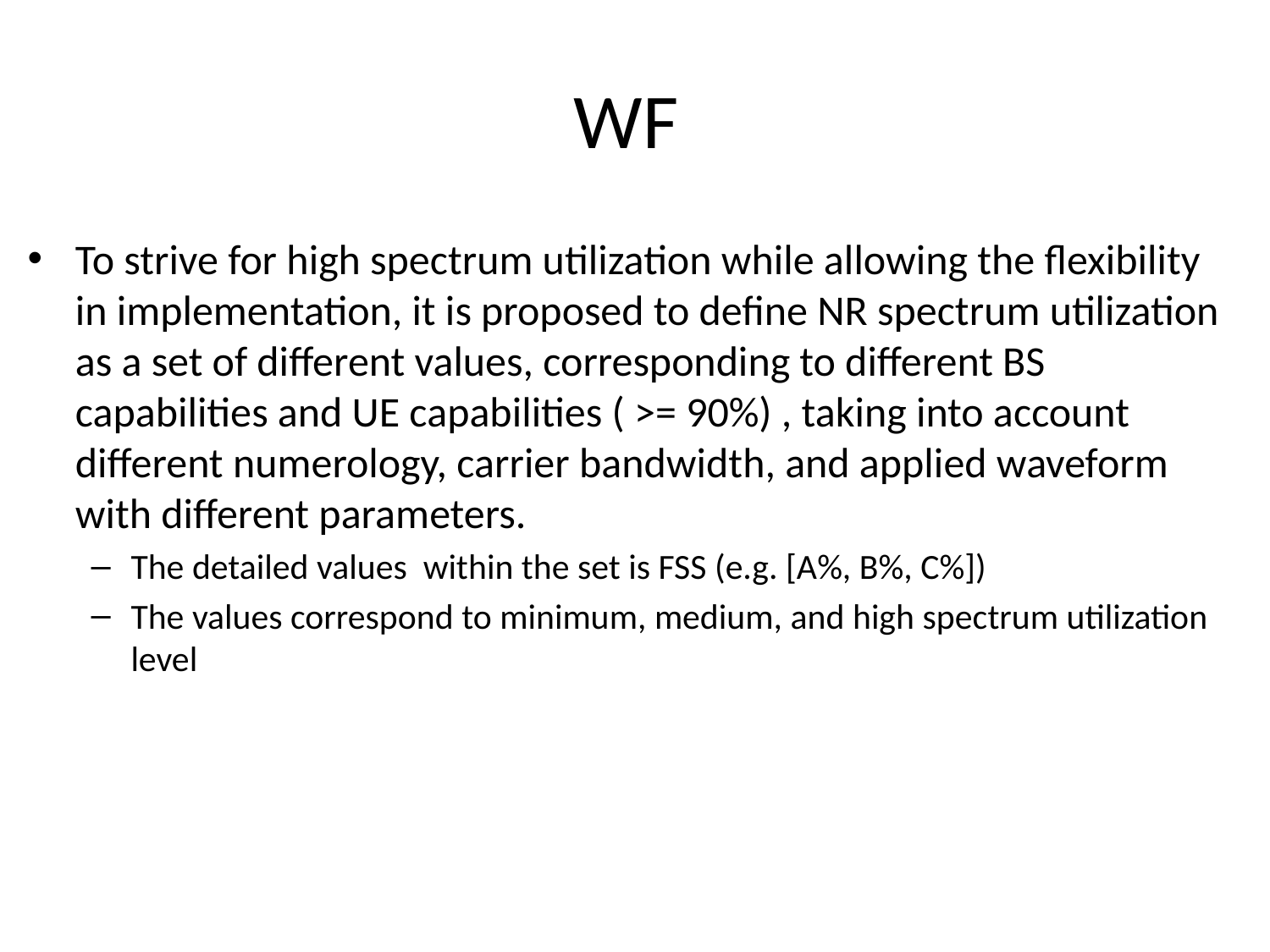

# WF
To strive for high spectrum utilization while allowing the flexibility in implementation, it is proposed to define NR spectrum utilization as a set of different values, corresponding to different BS capabilities and UE capabilities ( >= 90%) , taking into account different numerology, carrier bandwidth, and applied waveform with different parameters.
The detailed values  within the set is FSS (e.g. [A%, B%, C%])
The values correspond to minimum, medium, and high spectrum utilization level